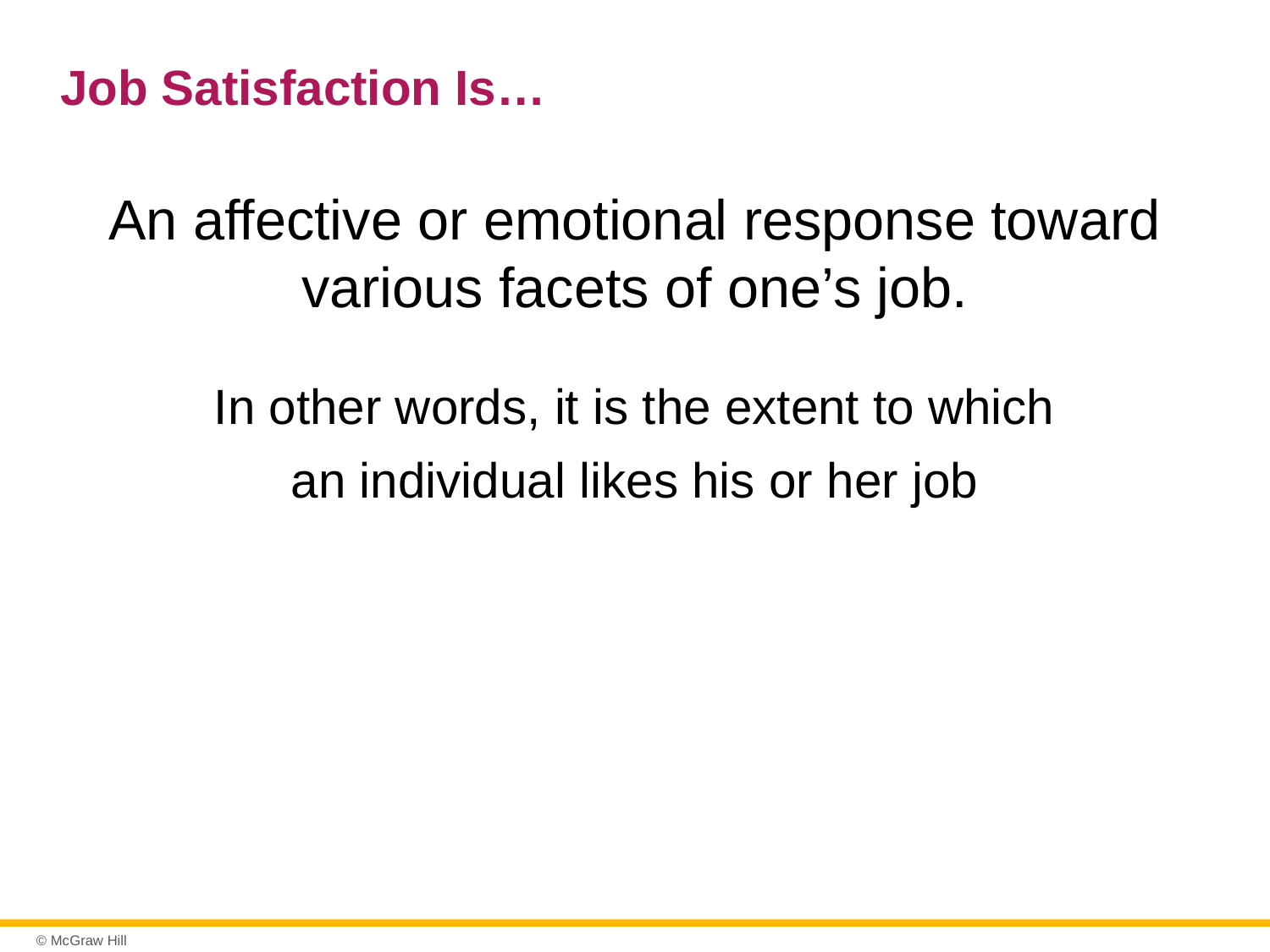

# Job Satisfaction Is…
An affective or emotional response toward various facets of one’s job.
In other words, it is the extent to which
an individual likes his or her job